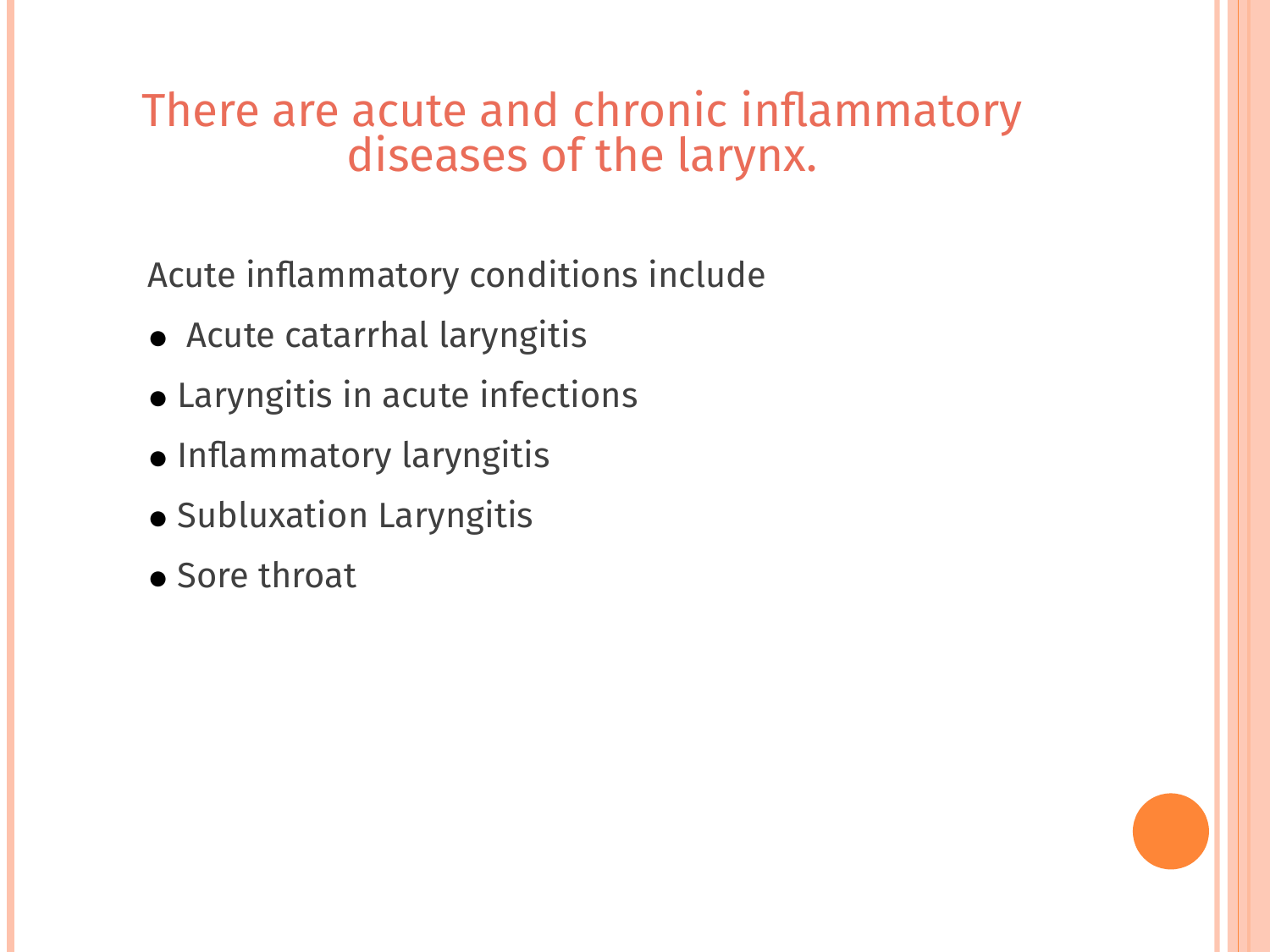

There are acute and chronic inflammatory diseases of the larynx.
Acute inflammatory conditions include
 Acute catarrhal laryngitis
Laryngitis in acute infections
Inflammatory laryngitis
Subluxation Laryngitis
Sore throat